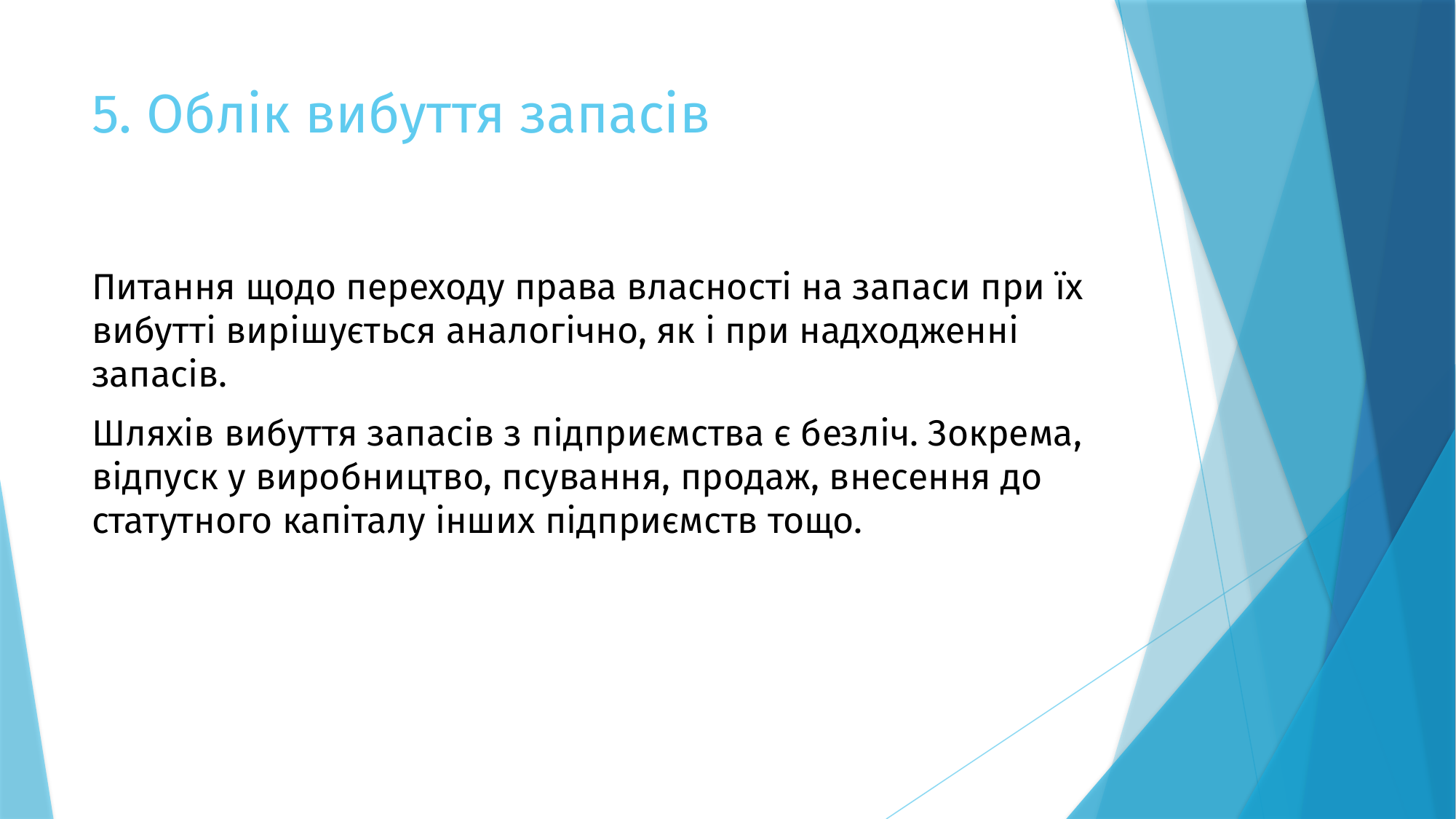

# 5. Облік вибуття запасів
Питання щодо переходу права власності на запаси при їх вибутті вирішується аналогічно, як і при надходженні запасів.
Шляхів вибуття запасів з підприємства є безліч. Зокрема, відпуск у виробництво, псування, продаж, внесення до статутного капіталу інших підприємств тощо.